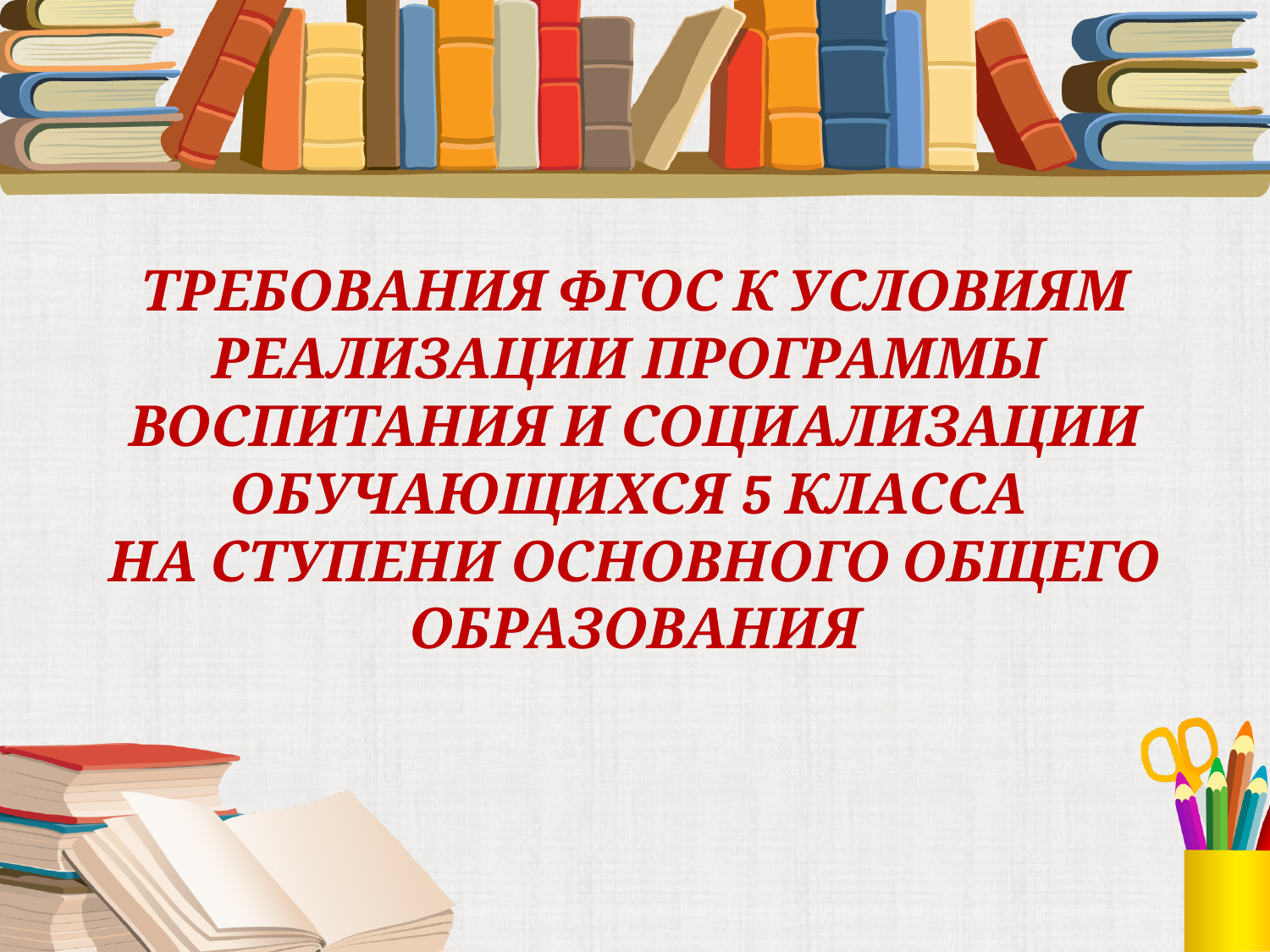

# Требования ФГОС к условиям реализации Программы  воспитания и социализации обучающихся 5 класса на ступени основного общего образования